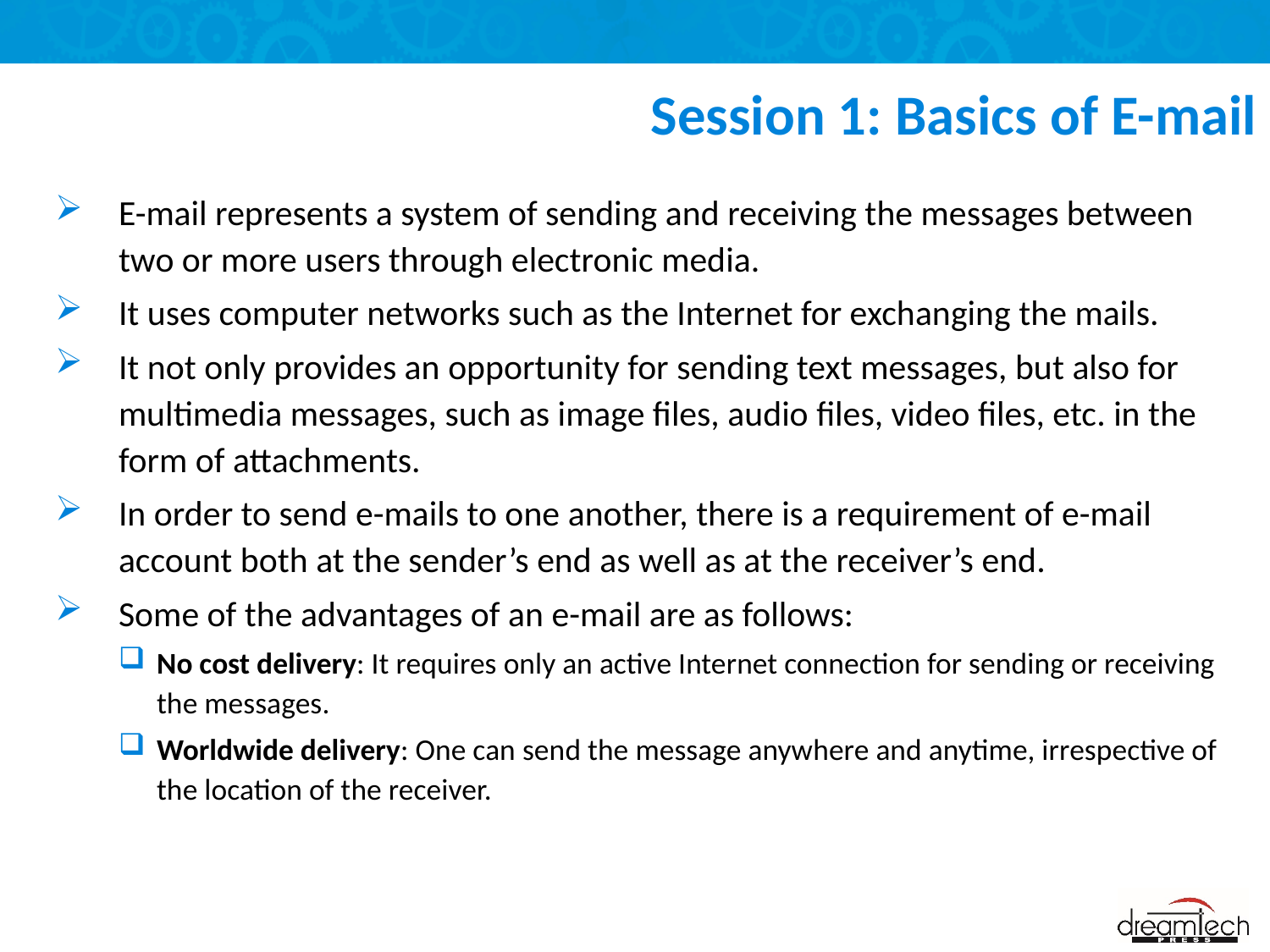

# Session 1: Basics of E-mail
E-mail represents a system of sending and receiving the messages between two or more users through electronic media.
It uses computer networks such as the Internet for exchanging the mails.
It not only provides an opportunity for sending text messages, but also for multimedia messages, such as image files, audio files, video files, etc. in the form of attachments.
In order to send e-mails to one another, there is a requirement of e-mail account both at the sender’s end as well as at the receiver’s end.
Some of the advantages of an e-mail are as follows:
No cost delivery: It requires only an active Internet connection for sending or receiving the messages.
Worldwide delivery: One can send the message anywhere and anytime, irrespective of the location of the receiver.